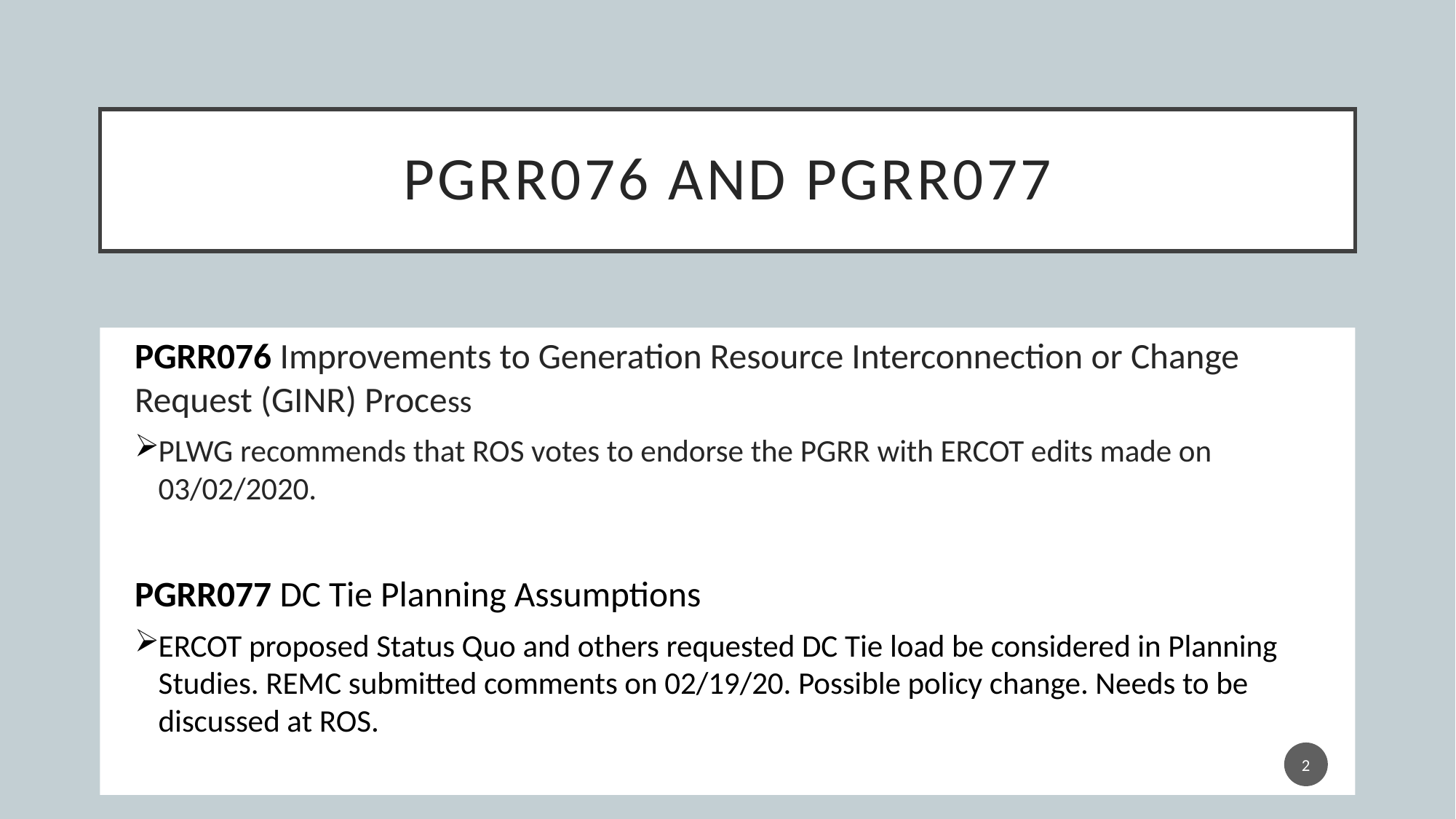

# PGRR076 and pgrr077
PGRR076 Improvements to Generation Resource Interconnection or Change Request (GINR) Process
PLWG recommends that ROS votes to endorse the PGRR with ERCOT edits made on 03/02/2020.

PGRR077 DC Tie Planning Assumptions
ERCOT proposed Status Quo and others requested DC Tie load be considered in Planning Studies. REMC submitted comments on 02/19/20. Possible policy change. Needs to be discussed at ROS.

2